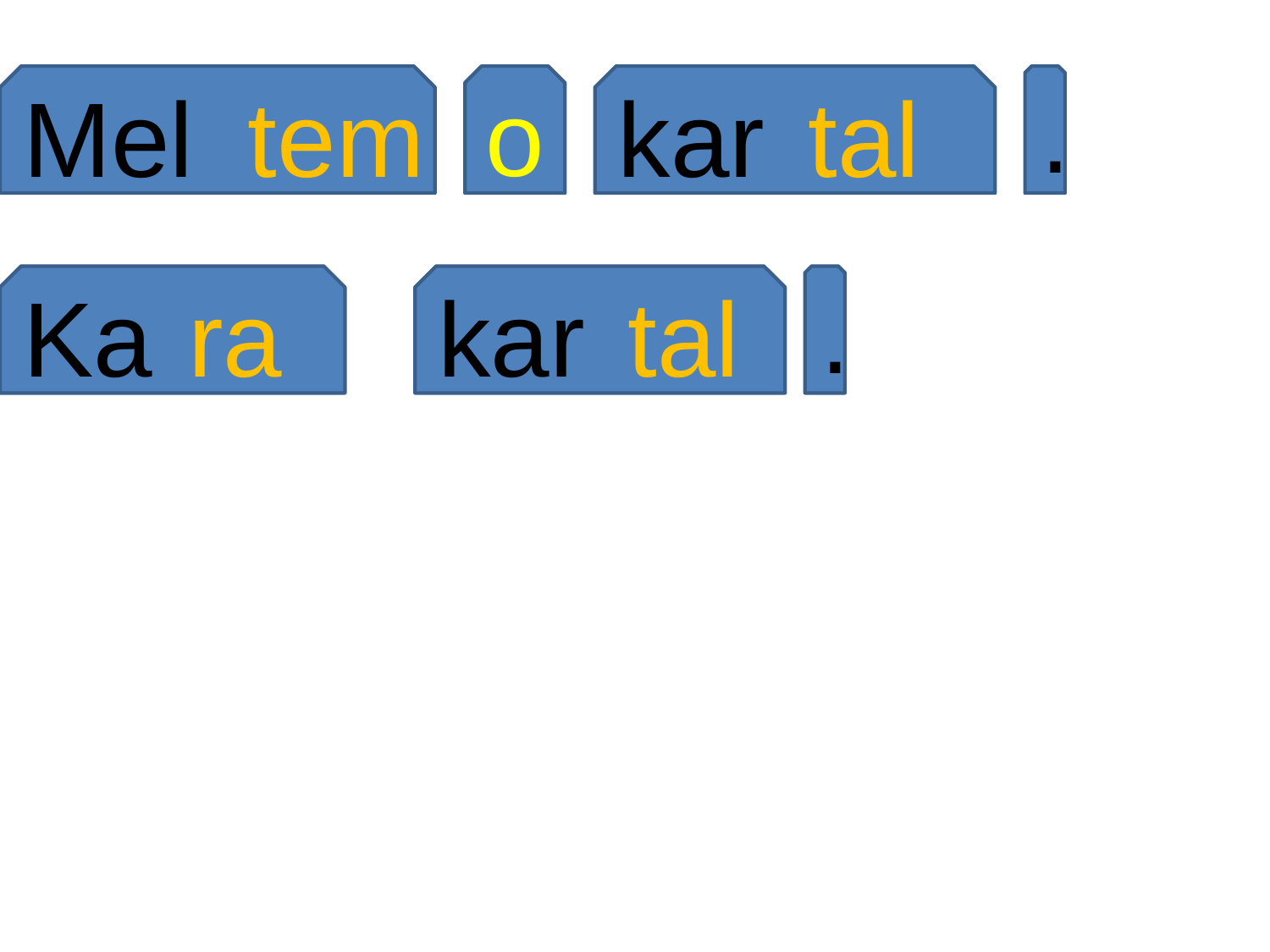

Mel
tem

o
kar
tal
.
Ka
ra
kar
tal
.